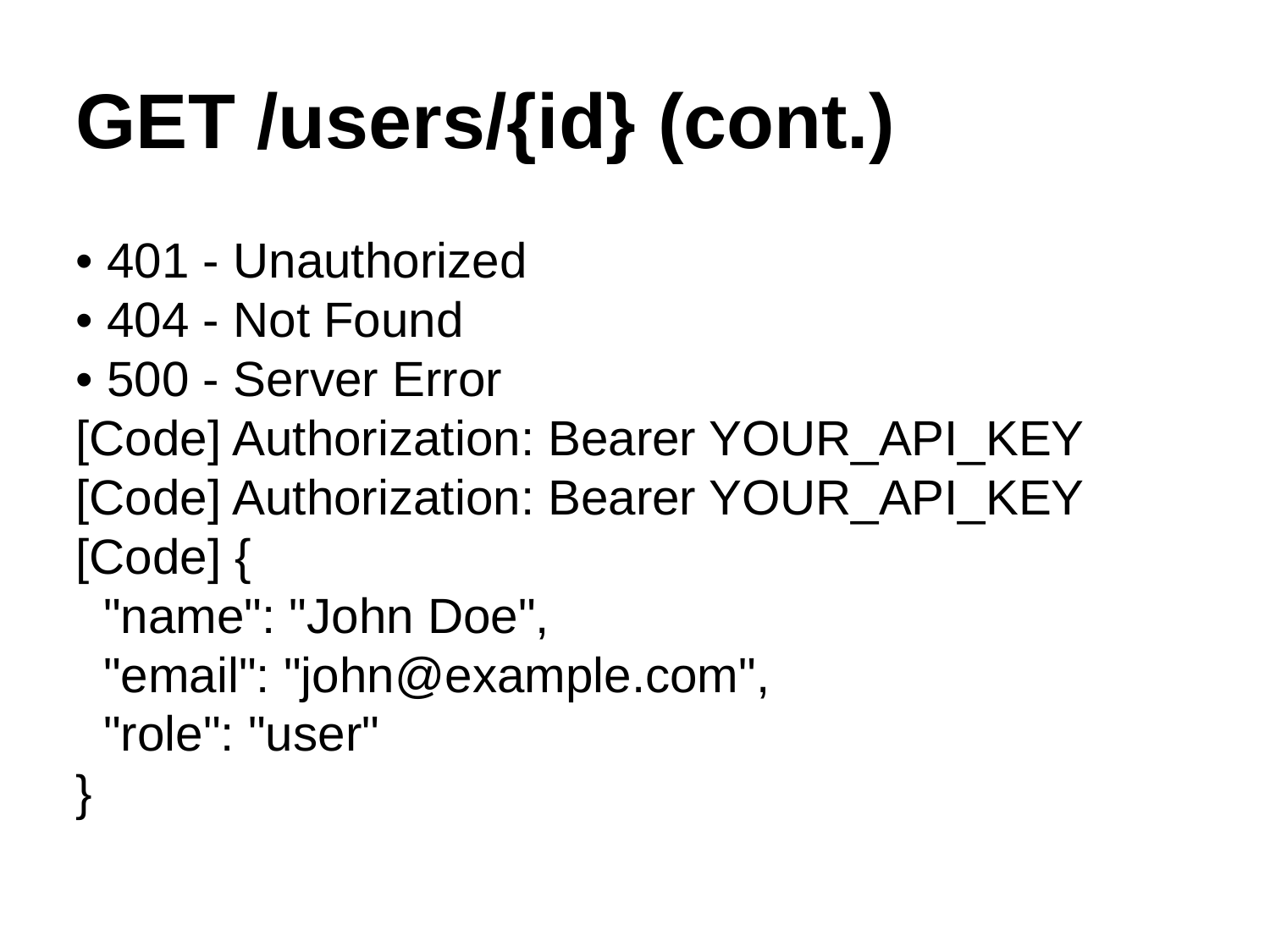

GET /users/{id} (cont.)
• 401 - Unauthorized
• 404 - Not Found
• 500 - Server Error
[Code] Authorization: Bearer YOUR_API_KEY
[Code] Authorization: Bearer YOUR_API_KEY
[Code] {
  "name": "John Doe",
  "email": "john@example.com",
  "role": "user"
}